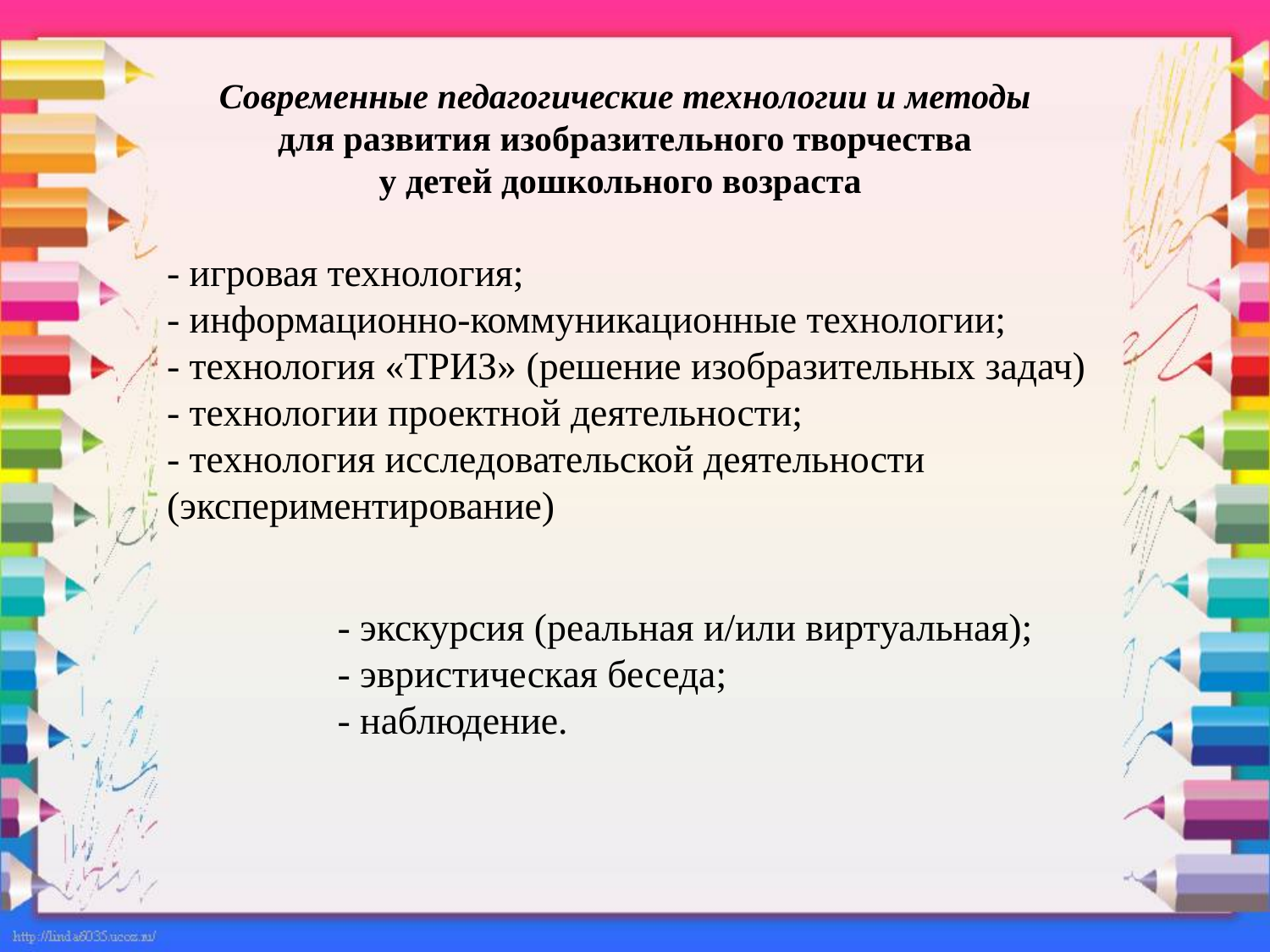

Современные педагогические технологии и методы
 для развития изобразительного творчества
у детей дошкольного возраста

# - игровая технология; - информационно-коммуникационные технологии; - технология «ТРИЗ» (решение изобразительных задач) - технологии проектной деятельности; - технология исследовательской деятельности (экспериментирование)

- экскурсия (реальная и/или виртуальная);
- эвристическая беседа;
- наблюдение.